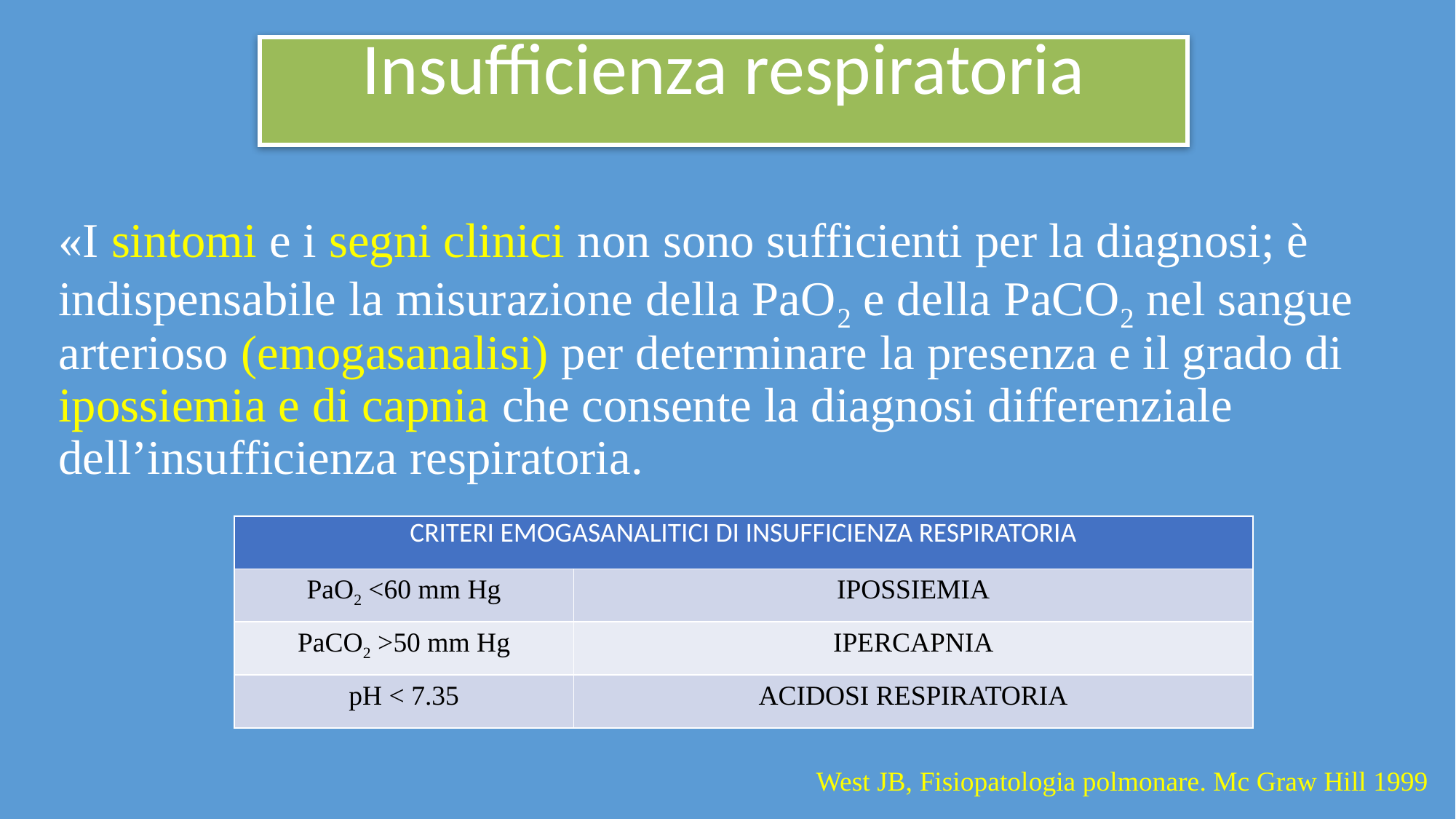

Insufficienza respiratoria
# «I sintomi e i segni clinici non sono sufficienti per la diagnosi; è indispensabile la misurazione della PaO2 e della PaCO2 nel sangue arterioso (emogasanalisi) per determinare la presenza e il grado di ipossiemia e di capnia che consente la diagnosi differenziale dell’insufficienza respiratoria.
| CRITERI EMOGASANALITICI DI INSUFFICIENZA RESPIRATORIA |  |
| --- | --- |
| PaO2 <60 mm Hg | IPOSSIEMIA |
| PaCO2 >50 mm Hg | IPERCAPNIA |
| pH < 7.35 | ACIDOSI RESPIRATORIA |
West JB, Fisiopatologia polmonare. Mc Graw Hill 1999